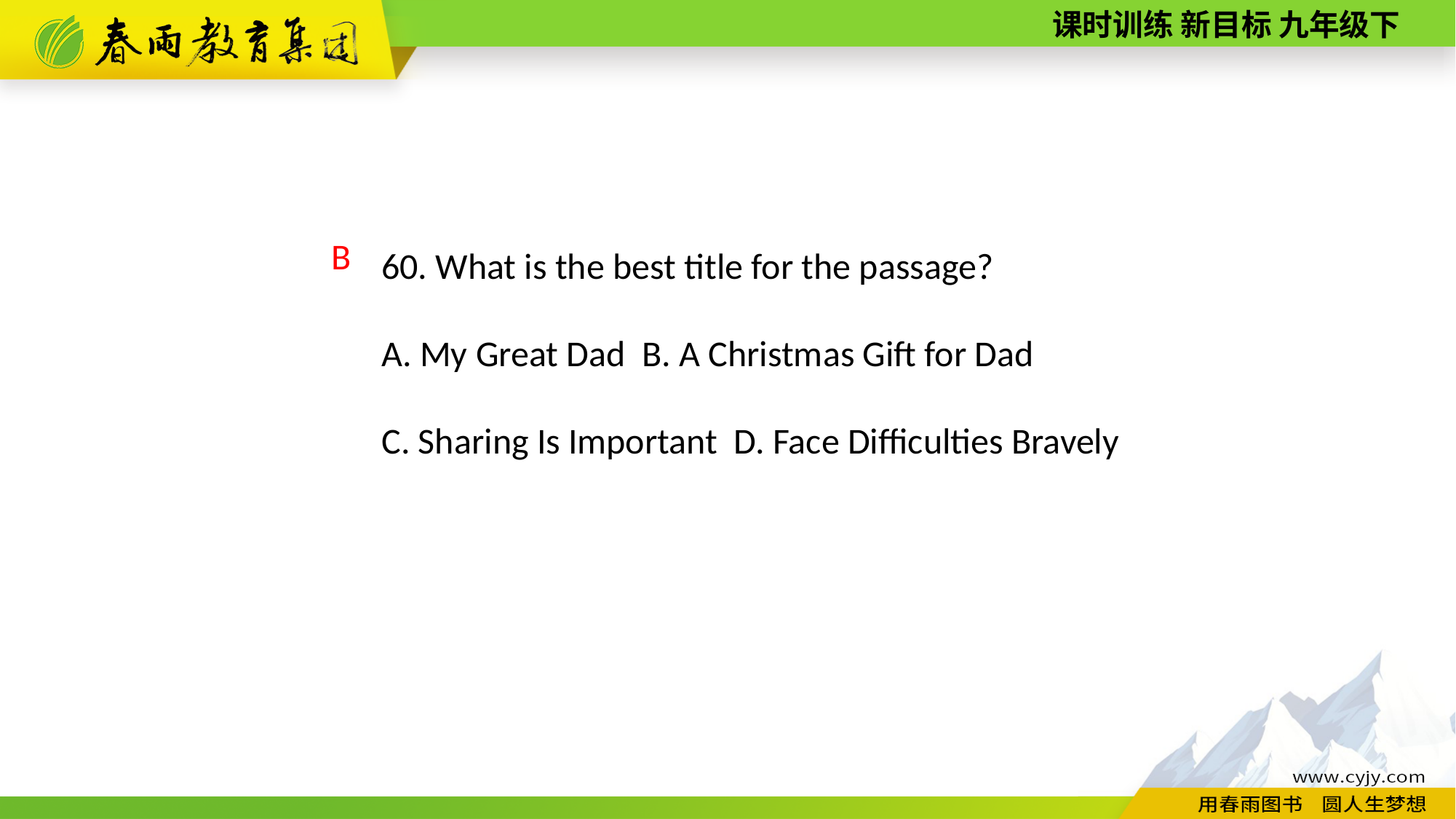

60. What is the best title for the passage?
A. My Great Dad  B. A Christmas Gift for Dad
C. Sharing Is Important  D. Face Difficulties Bravely
B